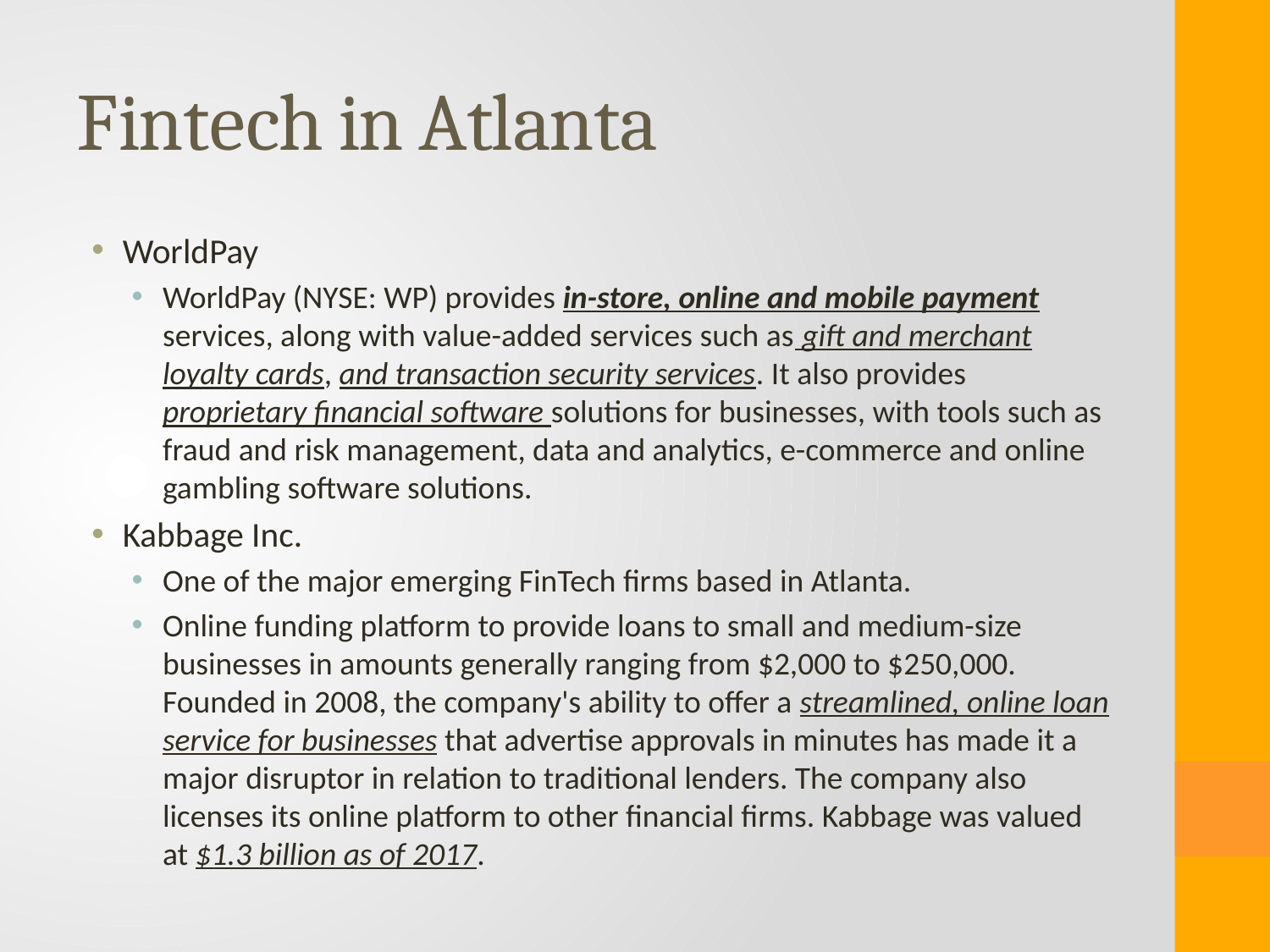

# Fintech in Atlanta
WorldPay
WorldPay (NYSE: WP) provides in-store, online and mobile payment services, along with value-added services such as gift and merchant loyalty cards, and transaction security services. It also provides proprietary financial software solutions for businesses, with tools such as fraud and risk management, data and analytics, e-commerce and online gambling software solutions.
Kabbage Inc.
One of the major emerging FinTech firms based in Atlanta.
Online funding platform to provide loans to small and medium-size businesses in amounts generally ranging from $2,000 to $250,000. Founded in 2008, the company's ability to offer a streamlined, online loan service for businesses that advertise approvals in minutes has made it a major disruptor in relation to traditional lenders. The company also licenses its online platform to other financial firms. Kabbage was valued at $1.3 billion as of 2017.